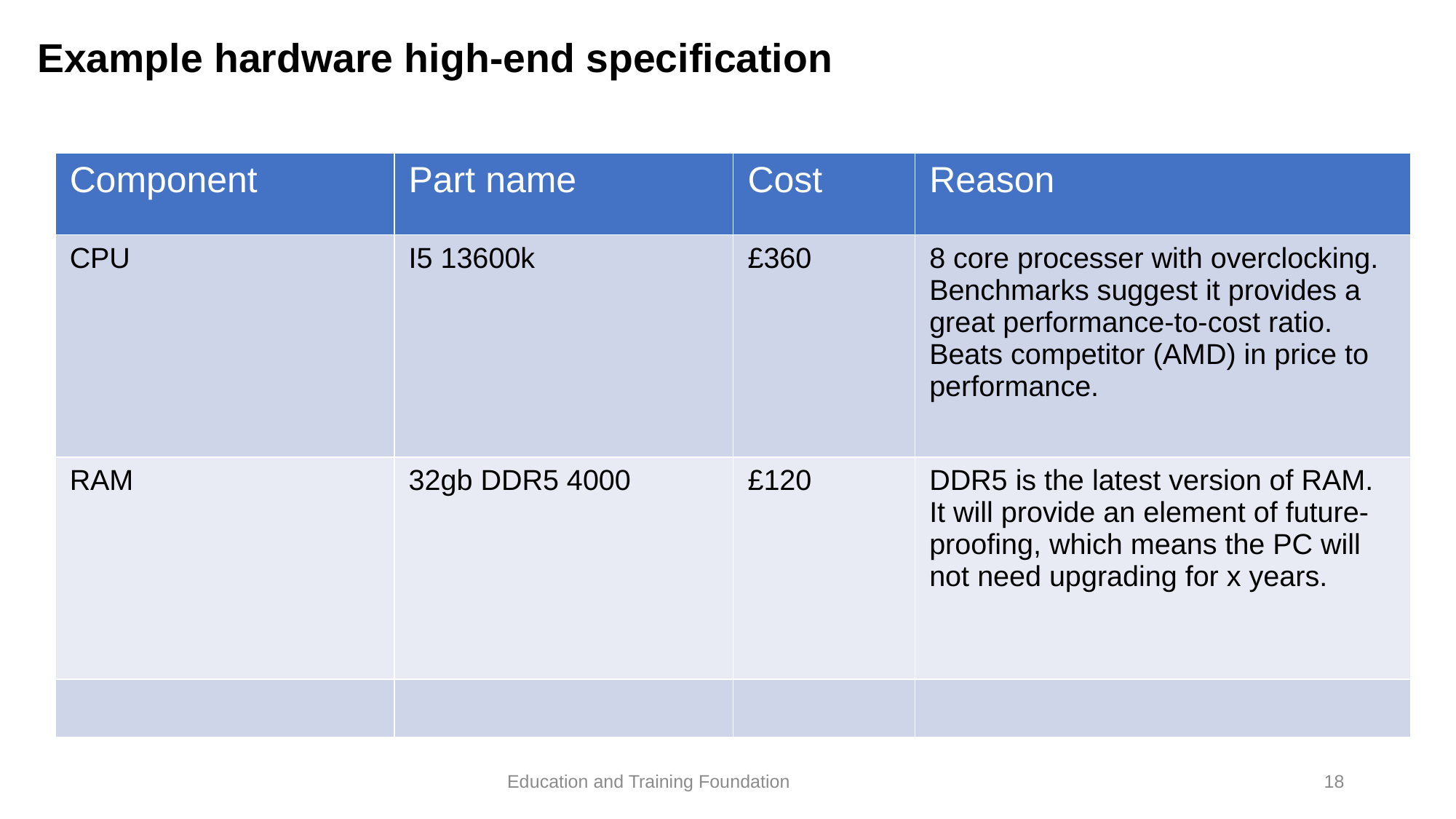

# Example hardware high-end specification
| Component | Part name | Cost | Reason |
| --- | --- | --- | --- |
| CPU | I5 13600k | £360 | 8 core processer with overclocking. Benchmarks suggest it provides a great performance-to-cost ratio. Beats competitor (AMD) in price to performance. |
| RAM | 32gb DDR5 4000 | £120 | DDR5 is the latest version of RAM. It will provide an element of future-proofing, which means the PC will not need upgrading for x years. |
|  |  |  |  |
18
Education and Training Foundation